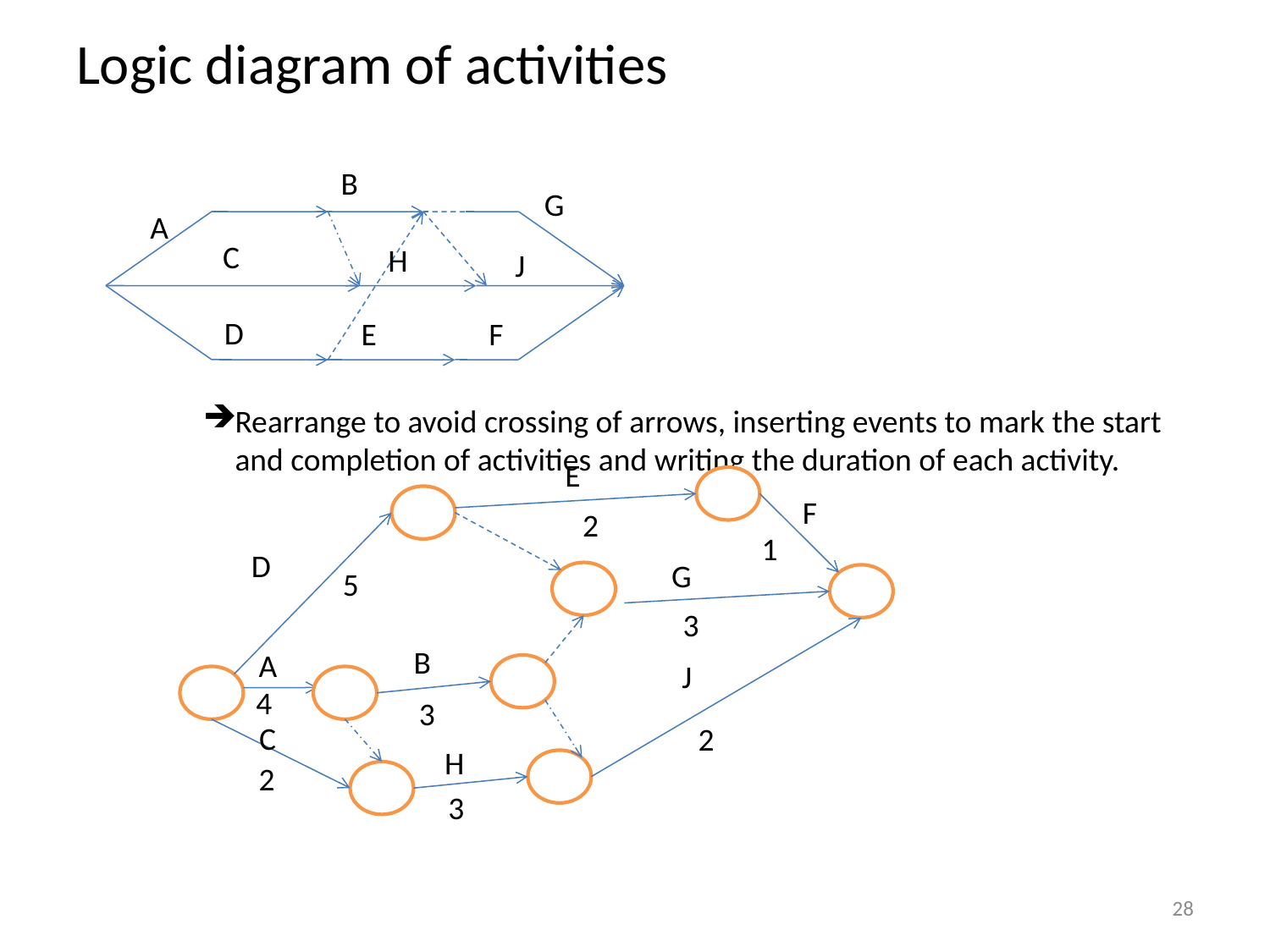

Logic diagram of activities

Rearrange to avoid crossing of arrows, inserting events to mark the start and completion of activities and writing the duration of each activity.

B
G
A
C
H
J
D
E
F
E

F
2
1
D
G
5

3
B
A
J

4
3
C
2
H

2

3
28